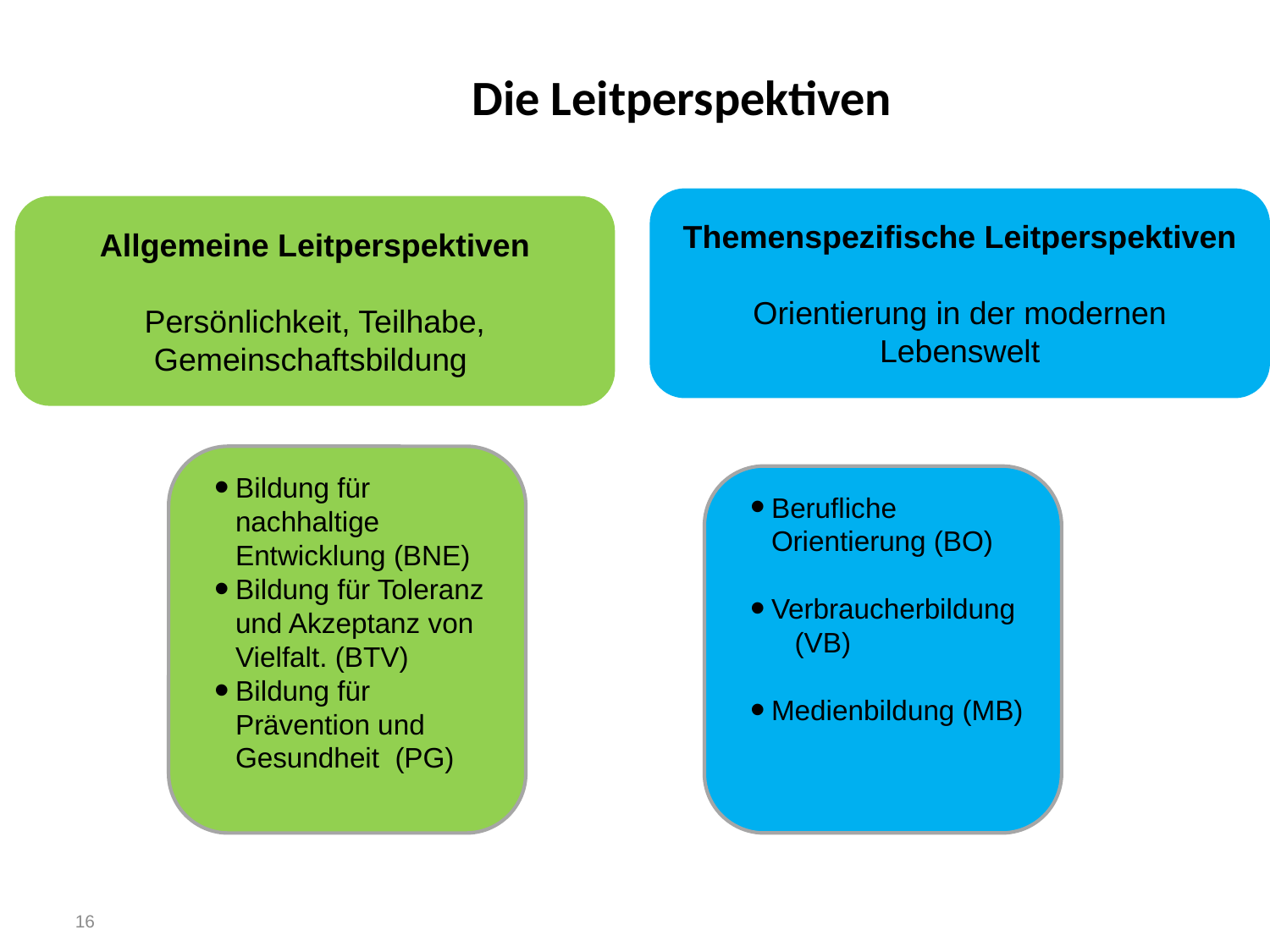

Die Leitperspektiven
Themenspezifische Leitperspektiven

Orientierung in der modernen Lebenswelt
Allgemeine Leitperspektiven

Persönlichkeit, Teilhabe, Gemeinschaftsbildung
Bildung für nachhaltige Entwicklung (BNE)
Bildung für Toleranz und Akzeptanz von Vielfalt. (BTV)
Bildung für Prävention und Gesundheit  (PG)

Berufliche Orientierung (BO)

Verbraucherbildung      (VB)

Medienbildung (MB)